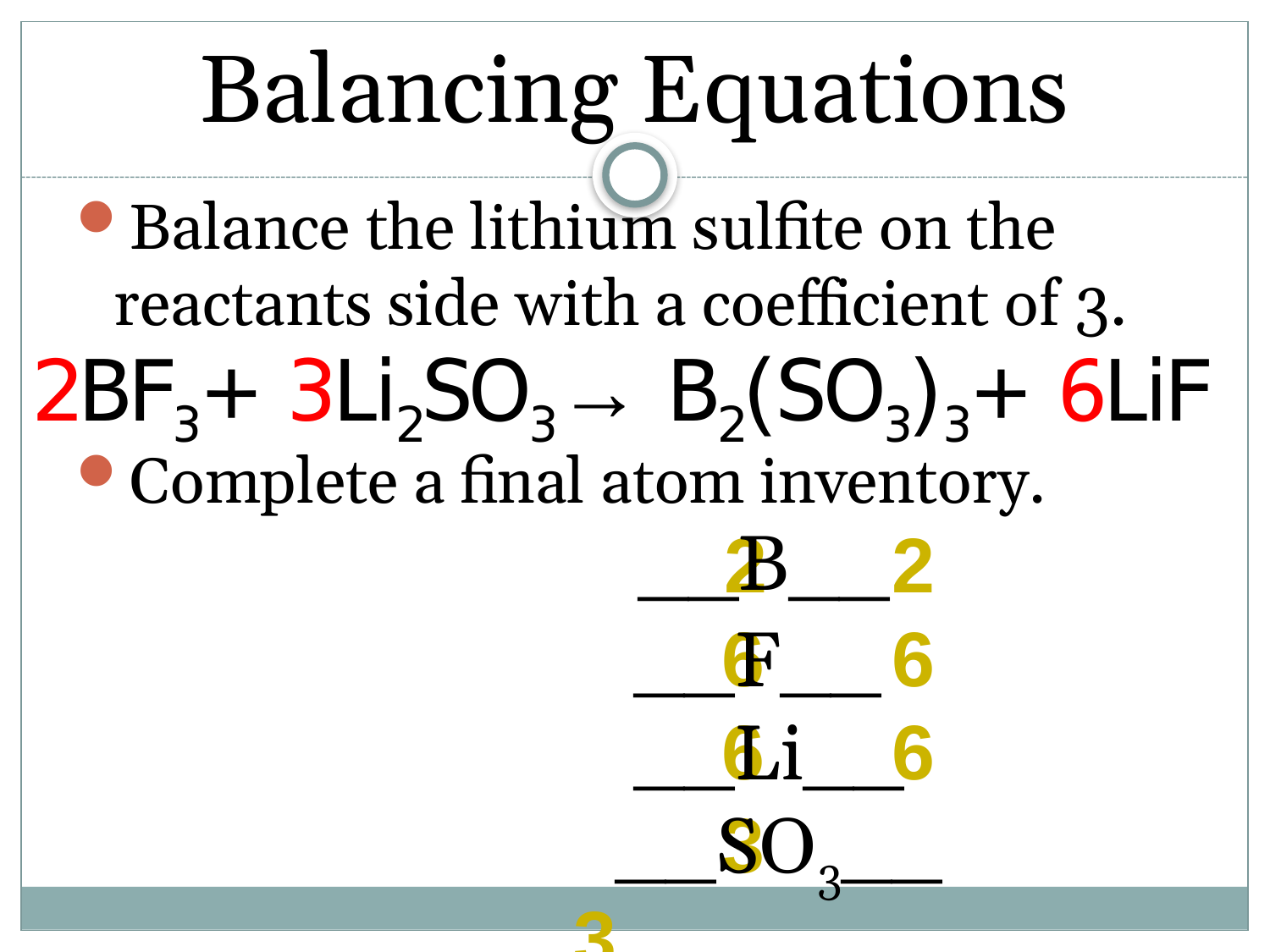

# Balancing Equations
Balance the lithium sulfite on the reactants side with a coefficient of 3.
2BF3+ 3Li2SO3→ B2(SO3)3+ 6LiF
Complete a final atom inventory.
 __B__
 __F__
 __Li__
__SO3__
 	 2	   2
 	 6	   6
	 6	   6
	 3	     3